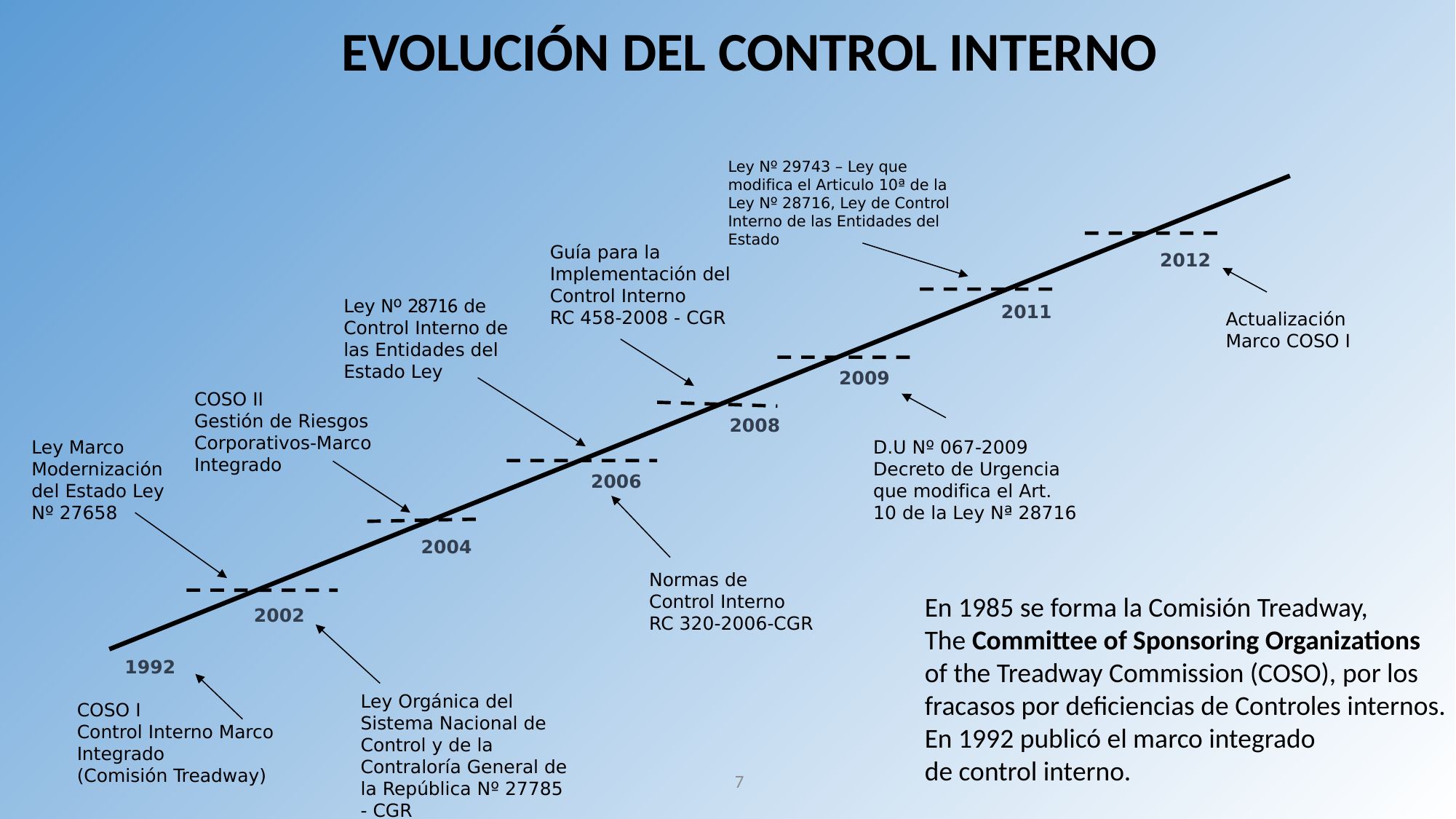

EVOLUCIÓN DEL CONTROL INTERNO
Ley Nº 29743 – Ley que modifica el Articulo 10ª de la Ley Nº 28716, Ley de Control Interno de las Entidades del Estado

Guía para la
Implementación del
Control Interno
RC 458-2008 - CGR

2012

Ley Nº 28716 de Control Interno de las Entidades del Estado Ley

2011
Actualización Marco COSO I

2009

COSO II
Gestión de Riesgos
Corporativos-Marco Integrado

2008
Ley Marco Modernización del Estado Ley Nº 27658
D.U Nº 067-2009
Decreto de Urgencia que modifica el Art. 10 de la Ley Nª 28716

2006

2004
Normas de
Control Interno
RC 320-2006-CGR
En 1985 se forma la Comisión Treadway,
The Committee of Sponsoring Organizations
of the Treadway Commission (COSO), por los
fracasos por deficiencias de Controles internos.
En 1992 publicó el marco integrado
de control interno.

2002

1992

Ley Orgánica del Sistema Nacional de Control y de la Contraloría General de la República Nº 27785 - CGR
COSO I
Control Interno Marco Integrado
(Comisión Treadway)
7